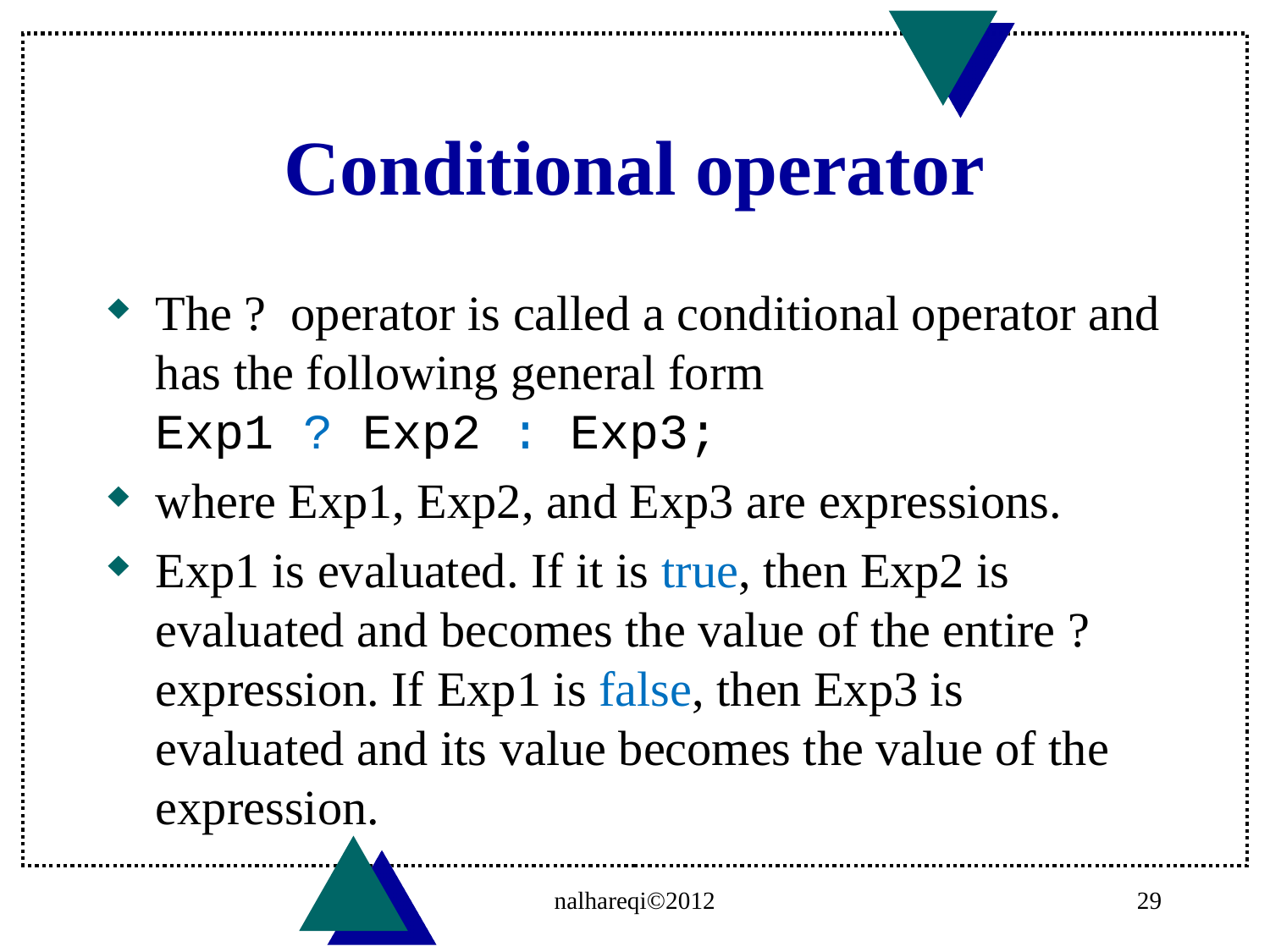

# Conditional operator
The ?  operator is called a conditional operator and has the following general form
Exp1 ? Exp2 : Exp3;
where Exp1, Exp2, and Exp3 are expressions.
Exp1 is evaluated. If it is true, then Exp2 is evaluated and becomes the value of the entire ? expression. If Exp1 is false, then Exp3 is evaluated and its value becomes the value of the expression.
nalhareqi©2012
29